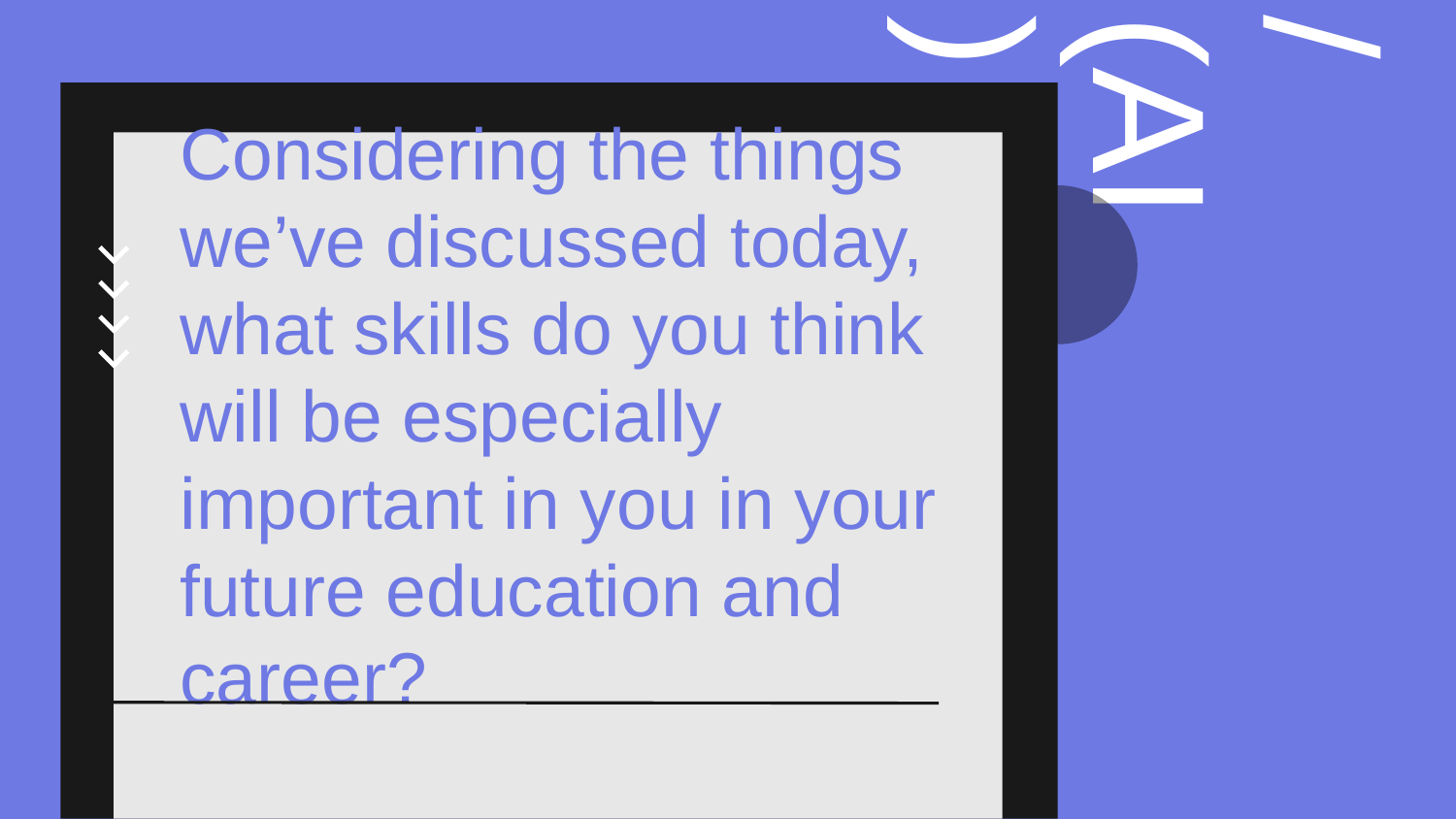

# Considering the things we’ve discussed today, what skills do you think will be especially important in you in your future education and career?